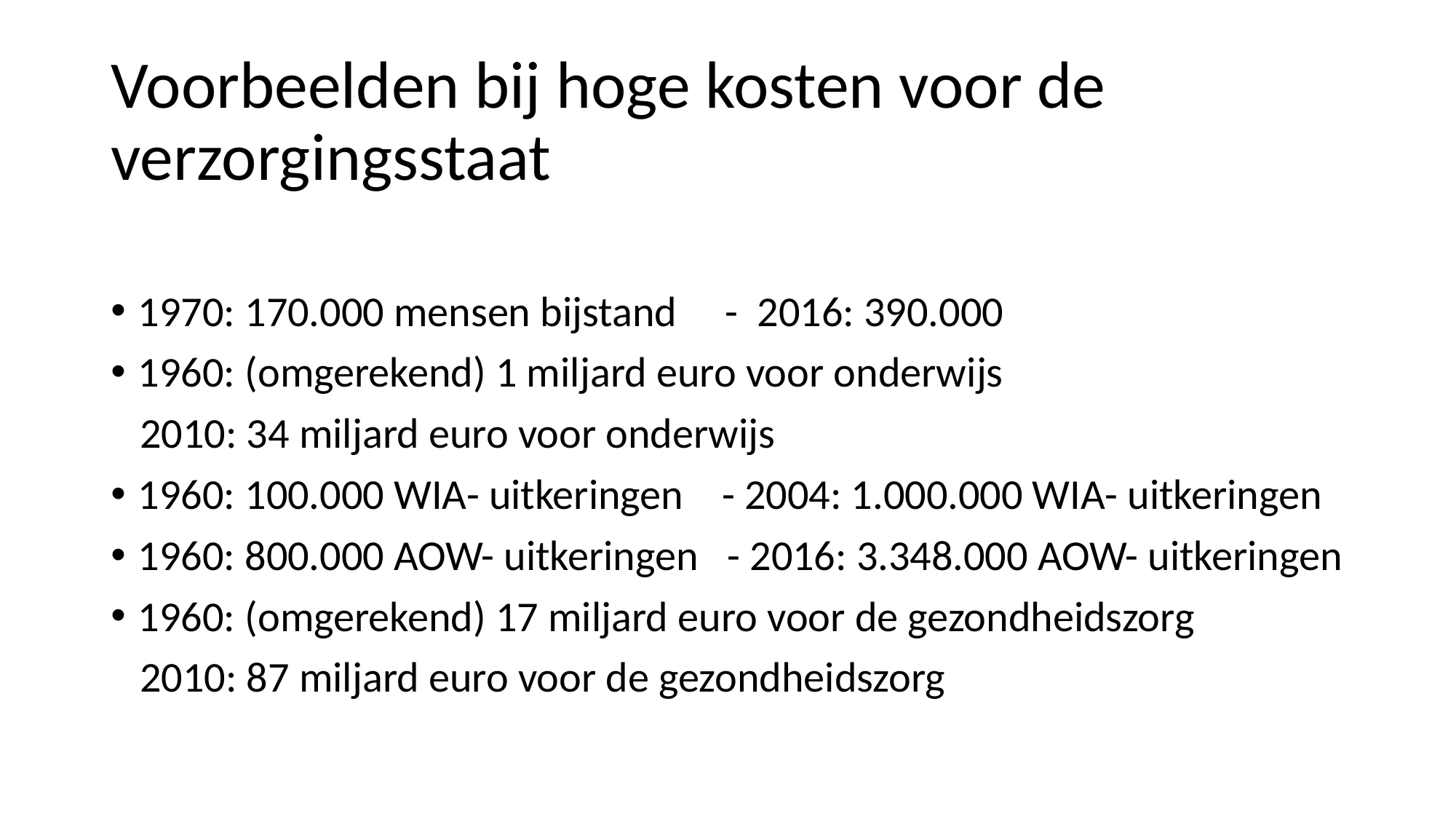

# Voorbeelden bij hoge kosten voor de verzorgingsstaat

1970: 170.000 mensen bijstand     -  2016: 390.000
1960: (omgerekend) 1 miljard euro voor onderwijs
   2010: 34 miljard euro voor onderwijs
1960: 100.000 WIA- uitkeringen    - 2004: 1.000.000 WIA- uitkeringen
1960: 800.000 AOW- uitkeringen   - 2016: 3.348.000 AOW- uitkeringen
1960: (omgerekend) 17 miljard euro voor de gezondheidszorg
   2010: 87 miljard euro voor de gezondheidszorg